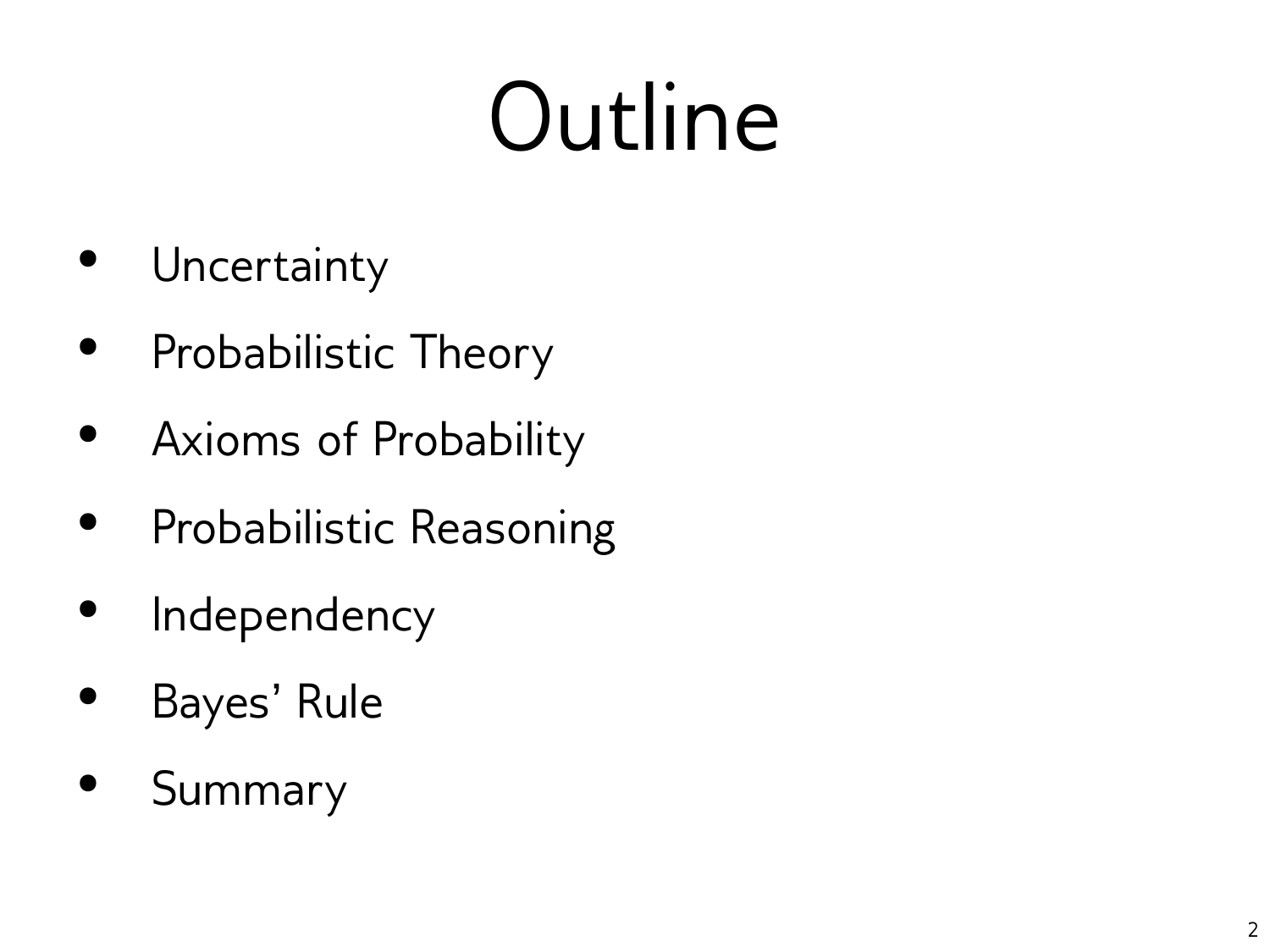

# Outline
Uncertainty
Probabilistic Theory
Axioms of Probability
Probabilistic Reasoning
Independency
Bayes’ Rule
Summary
2